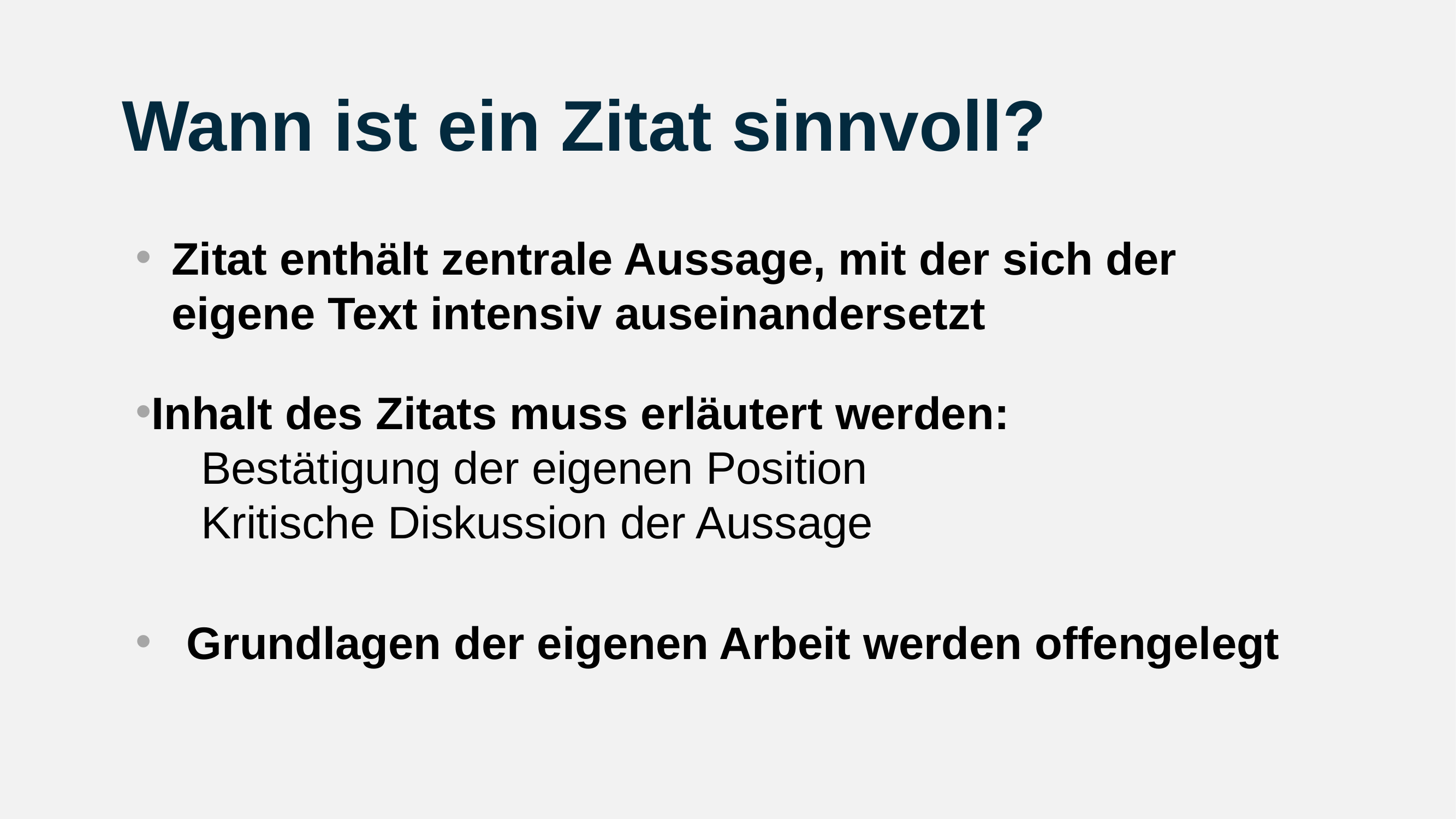

# Wann ist ein Zitat sinnvoll?
Zitat enthält zentrale Aussage, mit der sich der eigene Text intensiv auseinandersetzt
Inhalt des Zitats muss erläutert werden:
Bestätigung der eigenen Position
Kritische Diskussion der Aussage
Grundlagen der eigenen Arbeit werden offengelegt